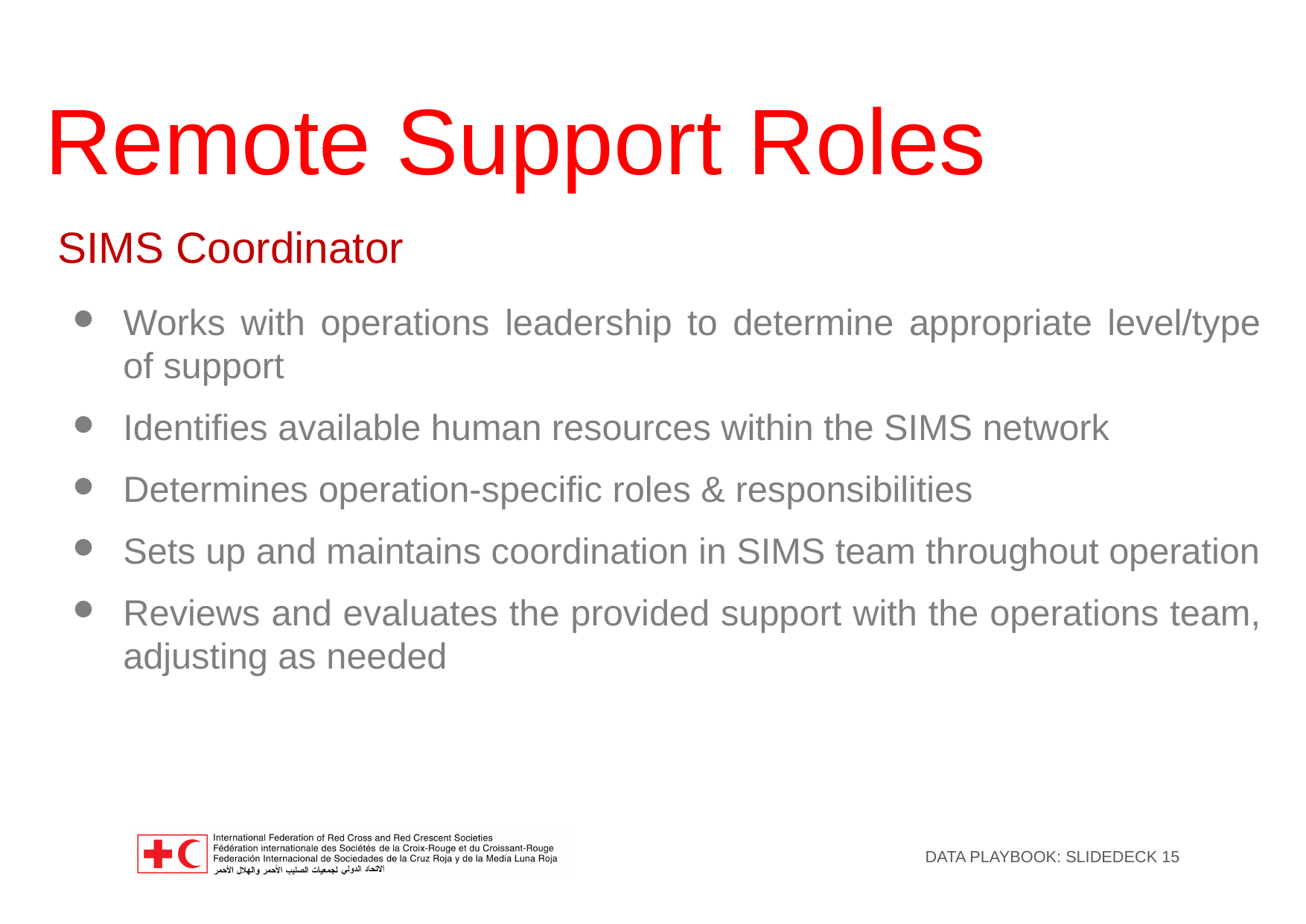

Remote Support Roles
SIMS Coordinator
Works with operations leadership to determine appropriate level/type of support
Identifies available human resources within the SIMS network
Determines operation-specific roles & responsibilities
Sets up and maintains coordination in SIMS team throughout operation
Reviews and evaluates the provided support with the operations team, adjusting as needed